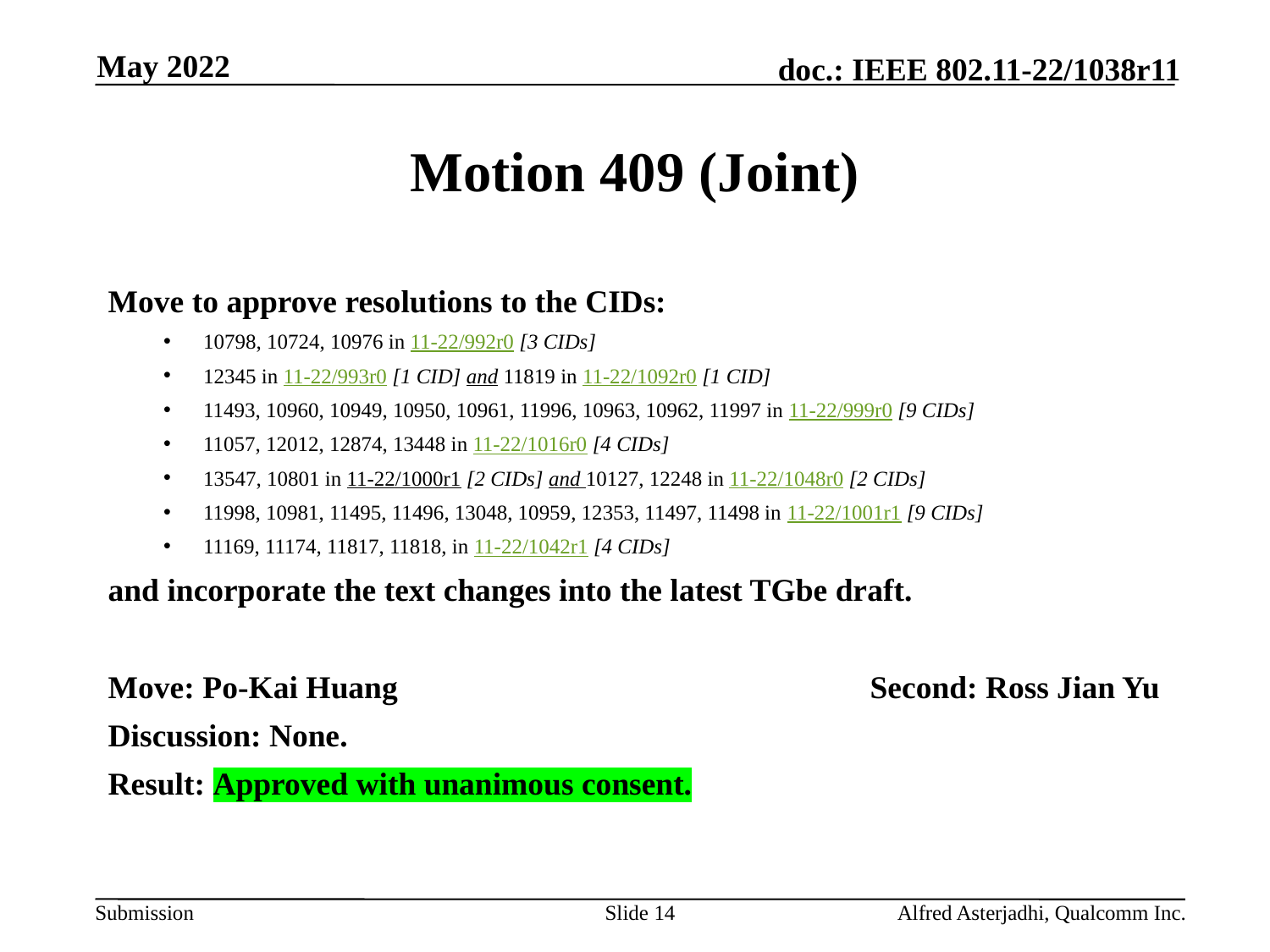

May 2022
# Motion 409 (Joint)
Move to approve resolutions to the CIDs:
10798, 10724, 10976 in 11-22/992r0 [3 CIDs]
12345 in 11-22/993r0 [1 CID] and 11819 in 11-22/1092r0 [1 CID]
11493, 10960, 10949, 10950, 10961, 11996, 10963, 10962, 11997 in 11-22/999r0 [9 CIDs]
11057, 12012, 12874, 13448 in 11-22/1016r0 [4 CIDs]
13547, 10801 in 11-22/1000r1 [2 CIDs] and 10127, 12248 in 11-22/1048r0 [2 CIDs]
11998, 10981, 11495, 11496, 13048, 10959, 12353, 11497, 11498 in 11-22/1001r1 [9 CIDs]
11169, 11174, 11817, 11818, in 11-22/1042r1 [4 CIDs]
and incorporate the text changes into the latest TGbe draft.

Move: Po-Kai Huang				Second: Ross Jian Yu
Discussion: None.
Result: Approved with unanimous consent.

Slide 14
Alfred Asterjadhi, Qualcomm Inc.